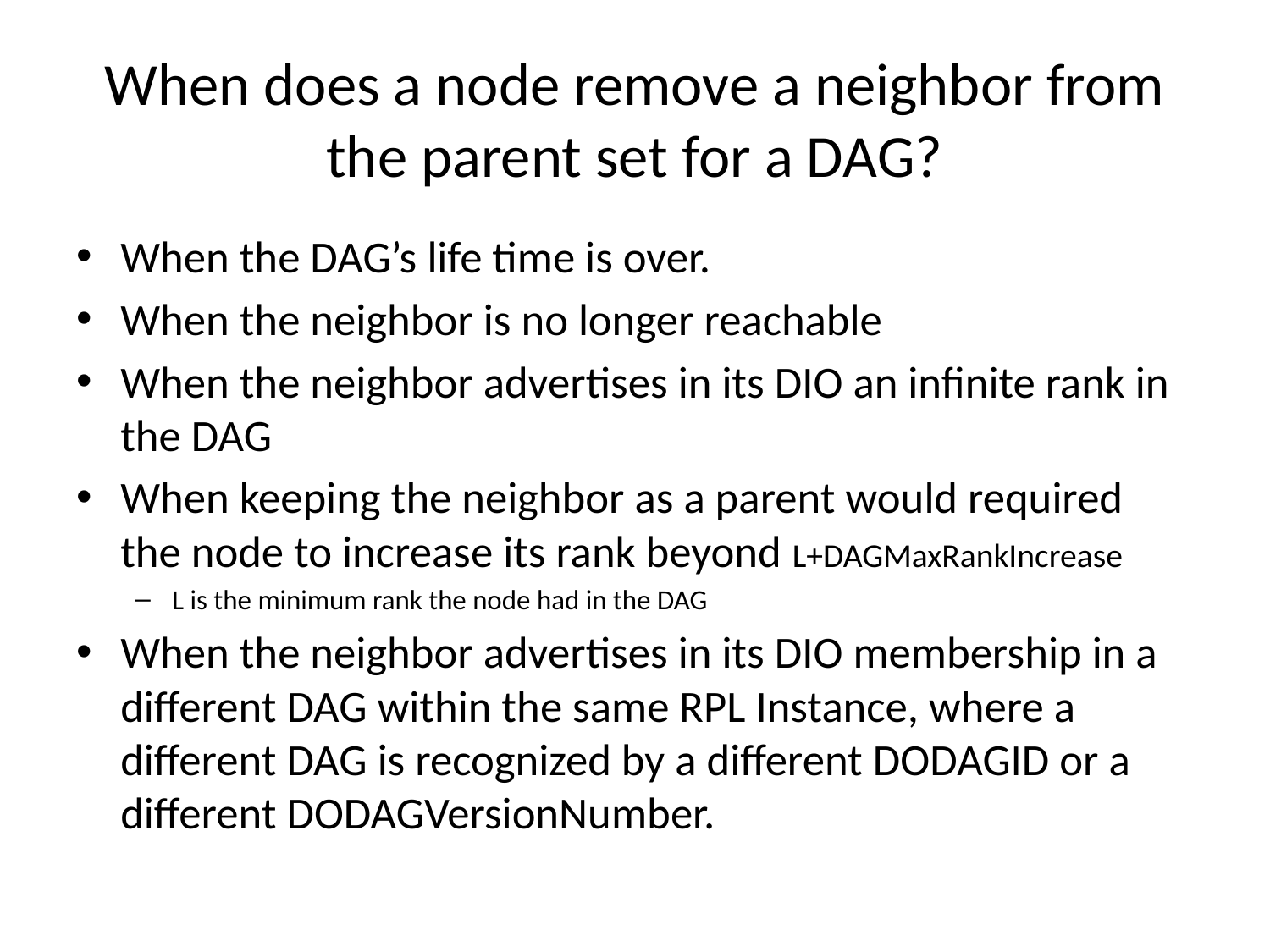

# When does a node remove a neighbor from the parent set for a DAG?
When the DAG’s life time is over.
When the neighbor is no longer reachable
When the neighbor advertises in its DIO an infinite rank in the DAG
When keeping the neighbor as a parent would required the node to increase its rank beyond L+DAGMaxRankIncrease
L is the minimum rank the node had in the DAG
When the neighbor advertises in its DIO membership in a different DAG within the same RPL Instance, where a different DAG is recognized by a different DODAGID or a different DODAGVersionNumber.